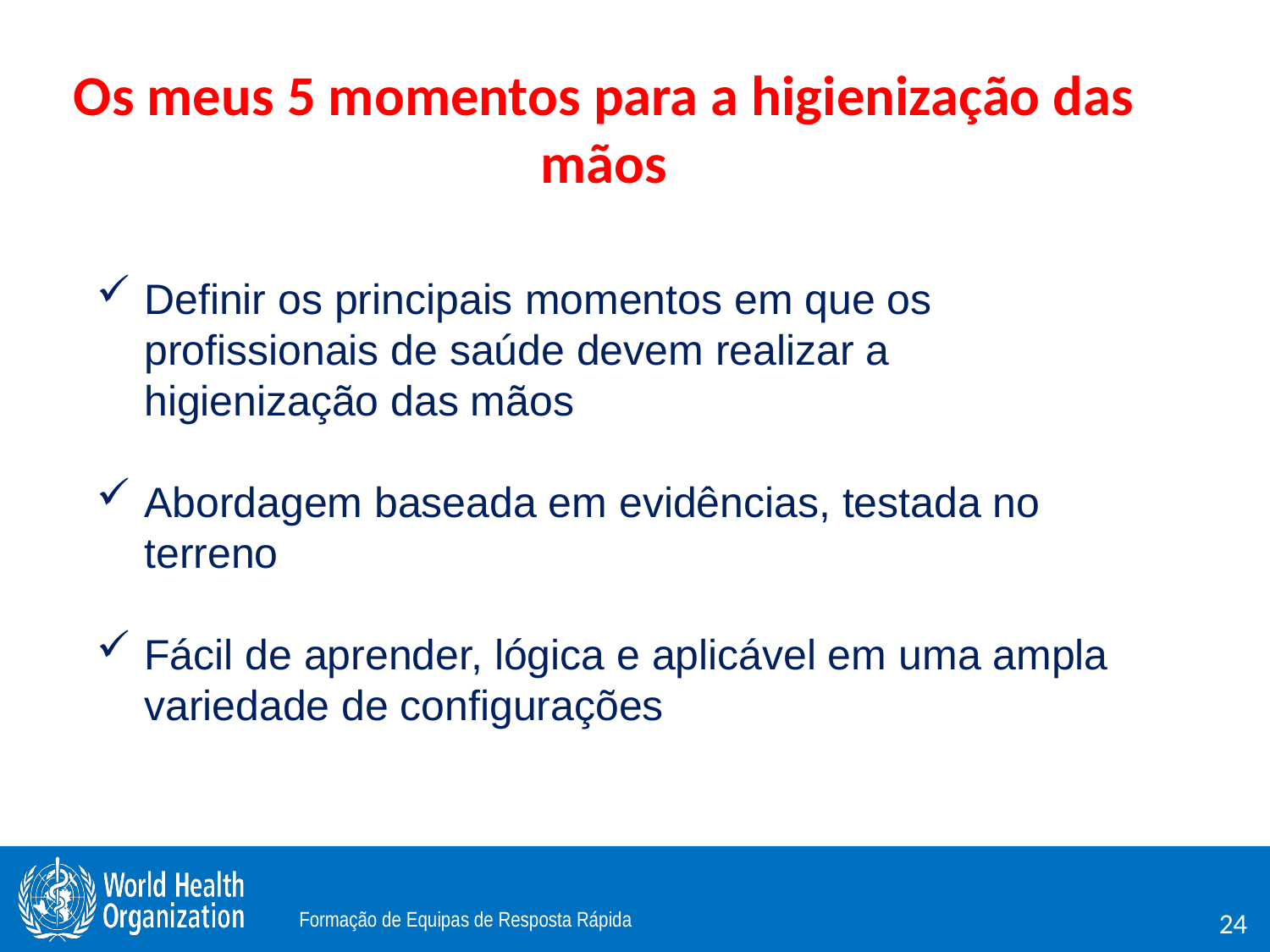

Os meus 5 momentos para a higienização das mãos
Definir os principais momentos em que os profissionais de saúde devem realizar a higienização das mãos

Abordagem baseada em evidências, testada no terreno

Fácil de aprender, lógica e aplicável em uma ampla variedade de configurações